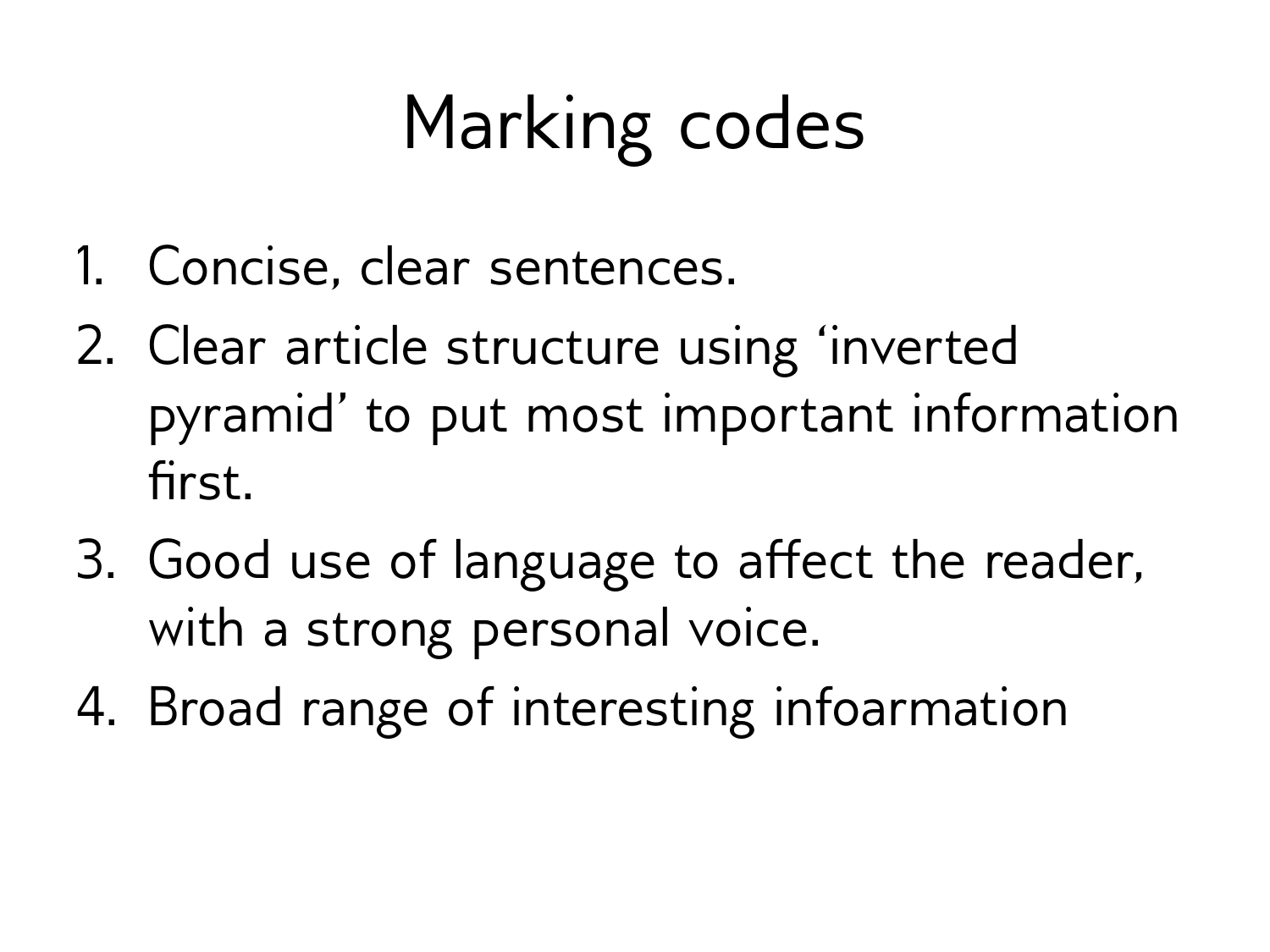

# Marking codes
Concise, clear sentences.
Clear article structure using ‘inverted pyramid’ to put most important information first.
Good use of language to affect the reader, with a strong personal voice.
Broad range of interesting infoarmation